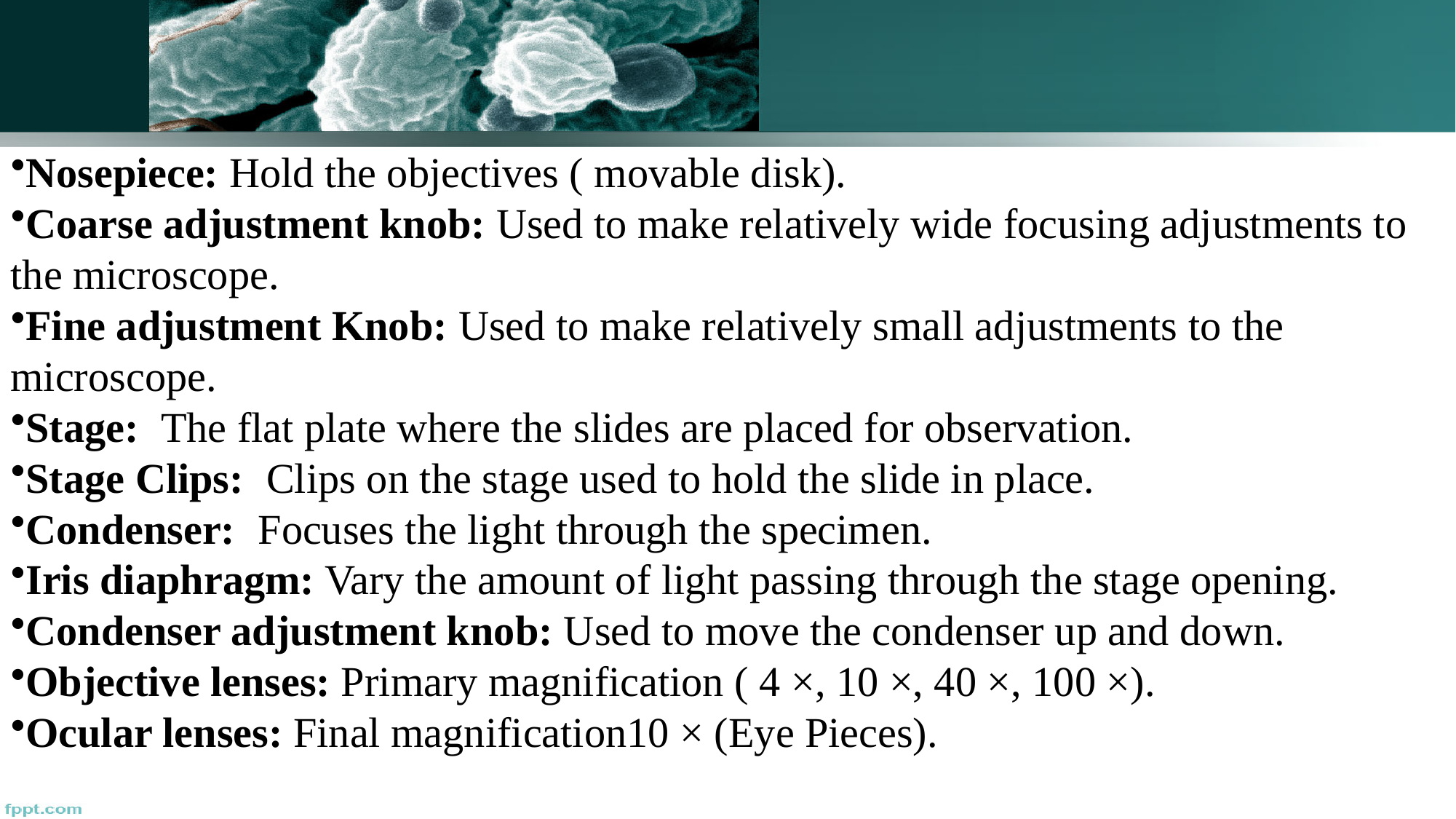

Nosepiece: Hold the objectives ( movable disk).
Coarse adjustment knob: Used to make relatively wide focusing adjustments to the microscope.
Fine adjustment Knob: Used to make relatively small adjustments to the microscope.
Stage:  The flat plate where the slides are placed for observation.
Stage Clips:  Clips on the stage used to hold the slide in place.
Condenser:  Focuses the light through the specimen.
Iris diaphragm: Vary the amount of light passing through the stage opening.
Condenser adjustment knob: Used to move the condenser up and down.
Objective lenses: Primary magnification ( 4 ×, 10 ×, 40 ×, 100 ×).
Ocular lenses: Final magnification10 × (Eye Pieces).